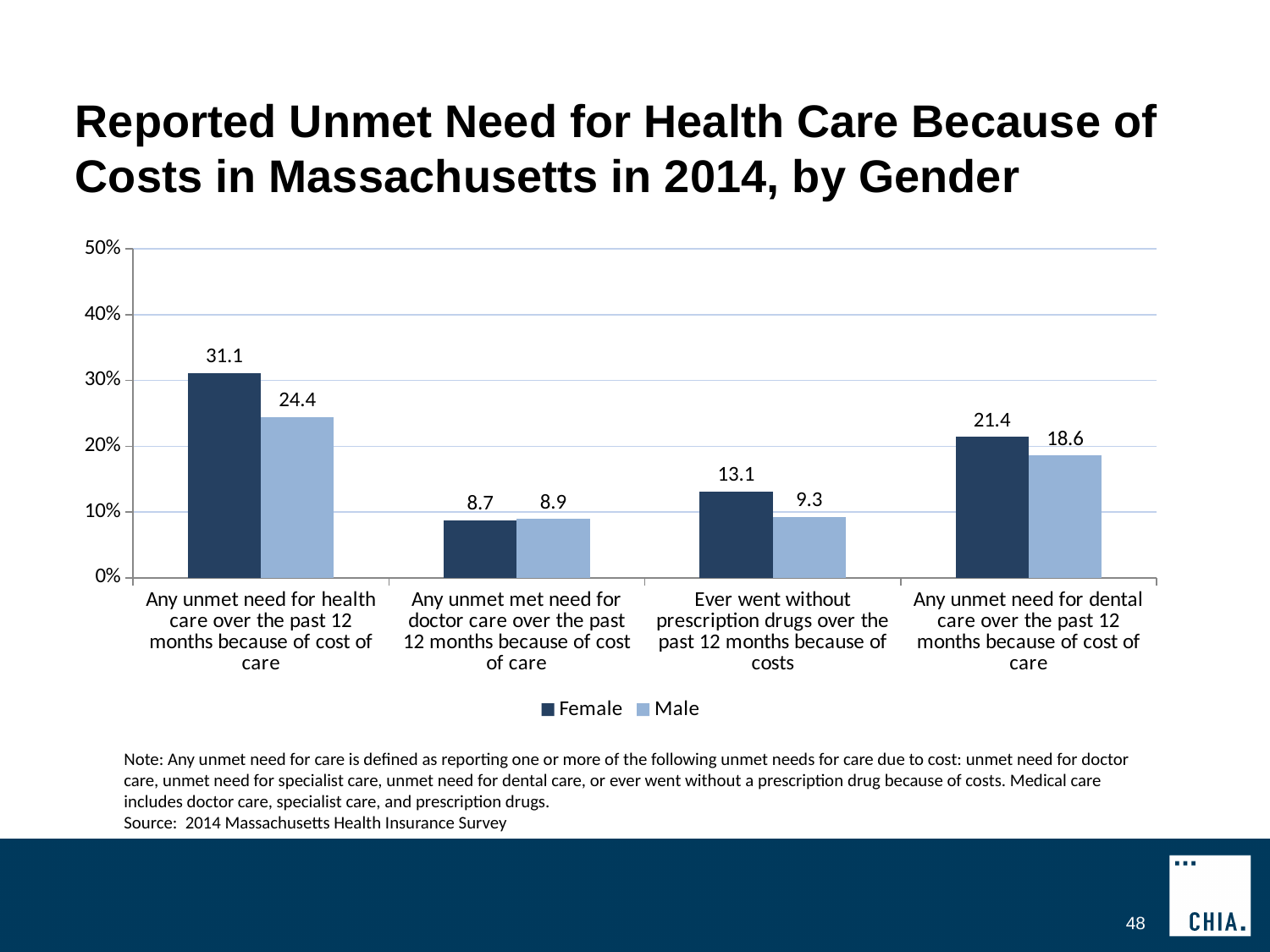

# Reported Unmet Need for Health Care Because of Costs in Massachusetts in 2014, by Gender

### Chart

| Category | Female | Male |
|---|---|---|
| Any unmet need for health care over the past 12 months because of cost of care | 31.120495930015696 | 24.431944721832537 |
| Any unmet met need for doctor care over the past 12 months because of cost of care | 8.741546363915997 | 8.945261168999787 |
| Ever went without prescription drugs over the past 12 months because of costs | 13.074211243072915 | 9.258895028964773 |
| Any unmet need for dental care over the past 12 months because of cost of care | 21.42982459264923 | 18.579059526149283 |
Note: Any unmet need for care is defined as reporting one or more of the following unmet needs for care due to cost: unmet need for doctor care, unmet need for specialist care, unmet need for dental care, or ever went without a prescription drug because of costs. Medical care includes doctor care, specialist care, and prescription drugs.
Source:  2014 Massachusetts Health Insurance Survey
48